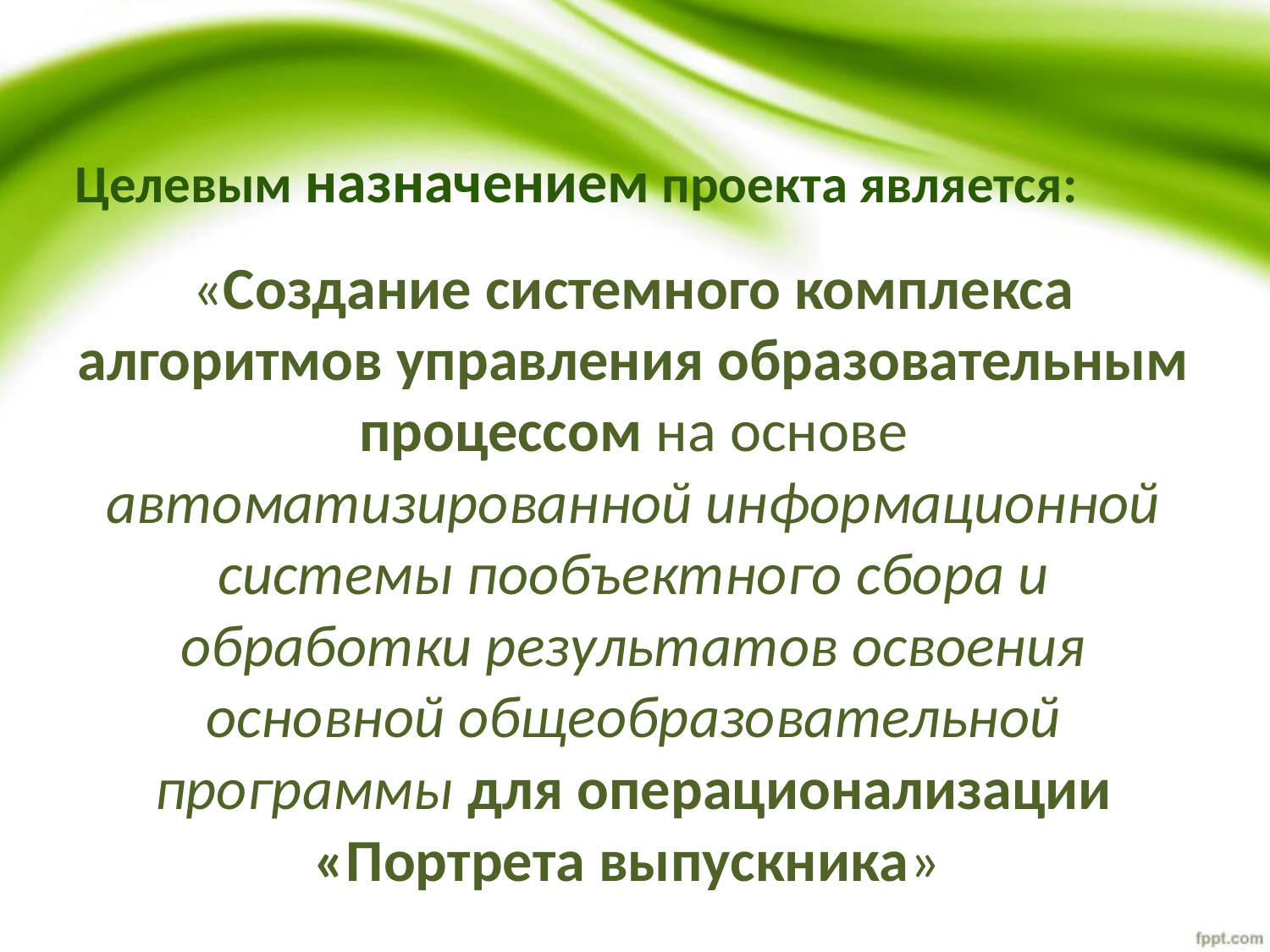

# Целевым назначением проекта является:
«Создание системного комплекса алгоритмов управления образовательным процессом на основе автоматизированной информационной системы пообъектного сбора и обработки результатов освоения основной общеобразовательной программы для операционализации «Портрета выпускника»